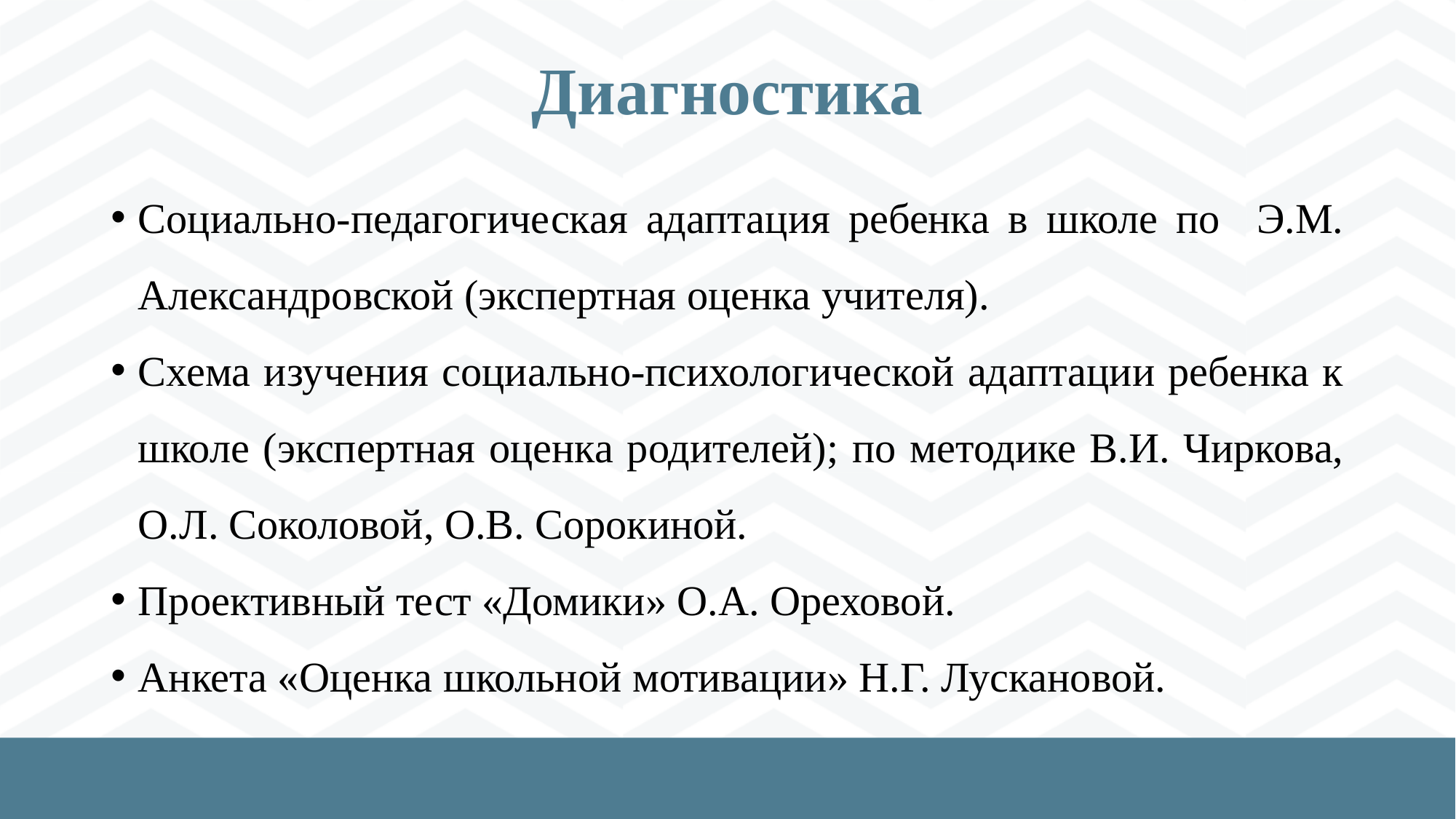

# Диагностика
Социально-педагогическая адаптация ребенка в школе по  Э.М. Александровской (экспертная оценка учителя).
Схема изучения социально-психологической адаптации ребенка к школе (экспертная оценка родителей); по методике В.И. Чиркова, О.Л. Соколовой, О.В. Сорокиной.
Проективный тест «Домики» О.А. Ореховой.
Анкета «Оценка школьной мотивации» Н.Г. Лускановой.